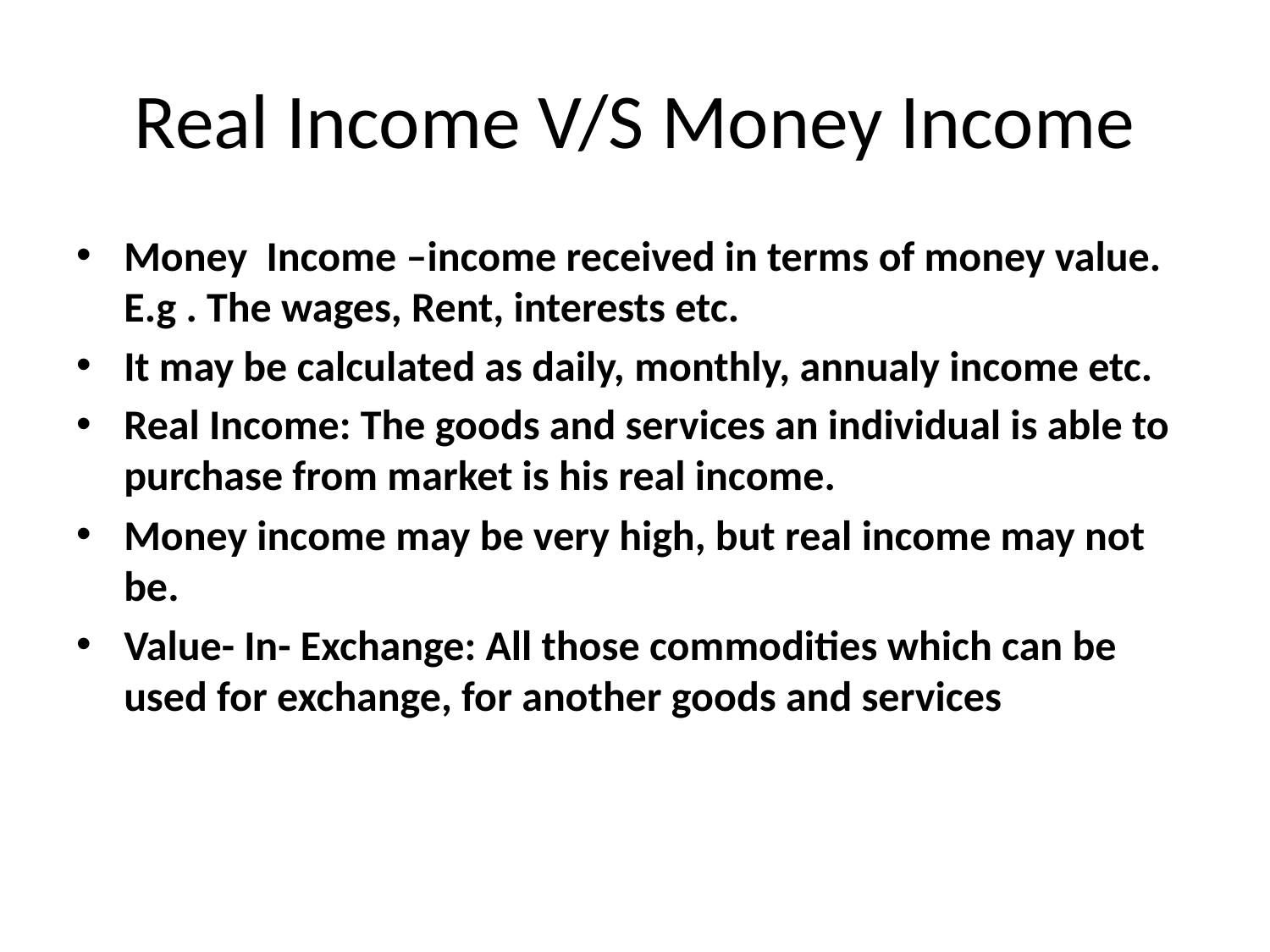

# Real Income V/S Money Income
Money  Income –income received in terms of money value. E.g . The wages, Rent, interests etc.
It may be calculated as daily, monthly, annualy income etc.
Real Income: The goods and services an individual is able to purchase from market is his real income.
Money income may be very high, but real income may not be.
Value- In- Exchange: All those commodities which can be used for exchange, for another goods and services